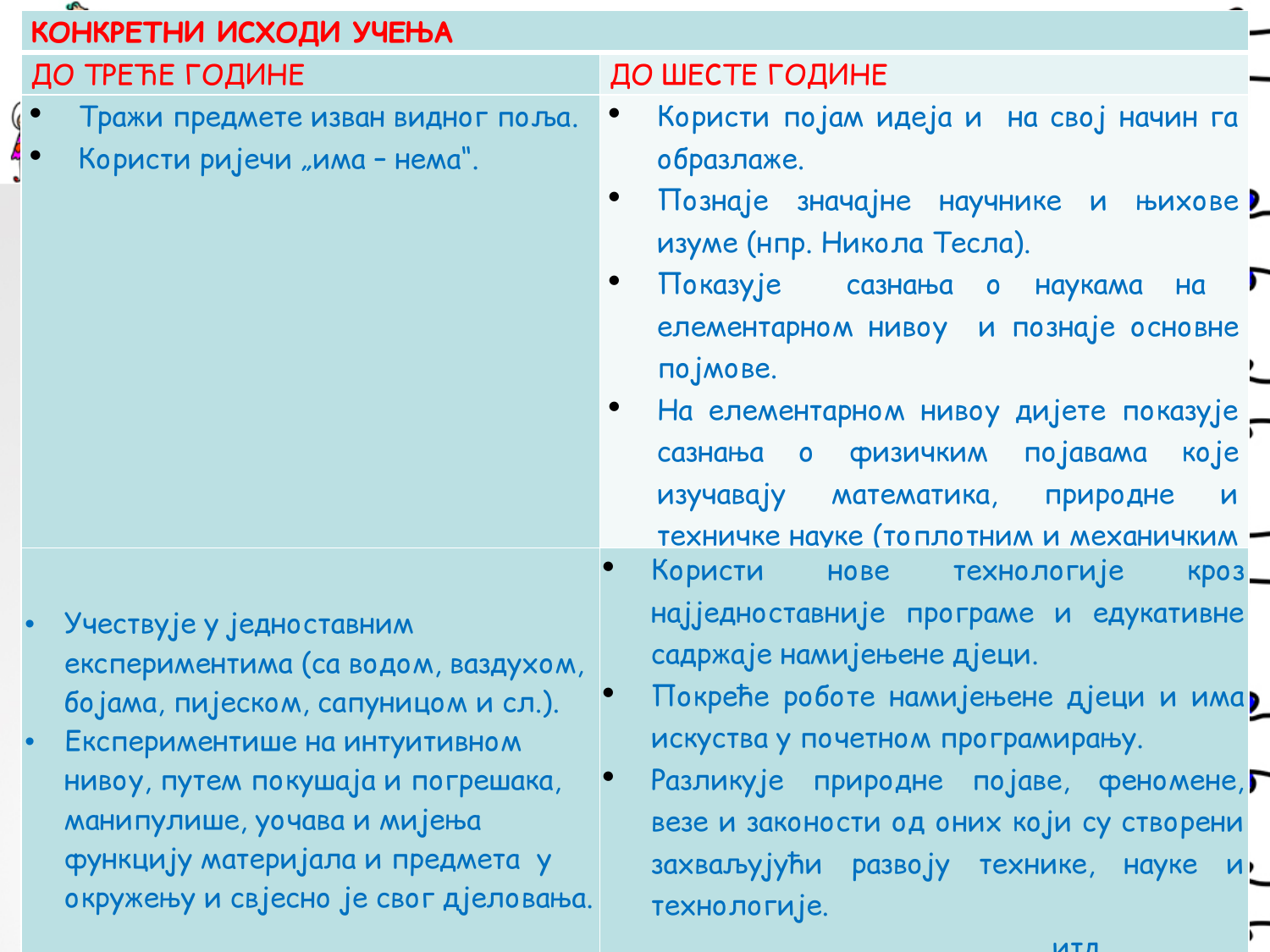

| КОНКРЕТНИ ИСХОДИ УЧЕЊА |  |
| --- | --- |
| ДО ТРЕЋЕ ГОДИНЕ | ДО ШЕСТЕ ГОДИНЕ |
| Тражи предмете изван видног поља. Користи ријечи „има – нема“. | Користи појам идеја и на свој начин га образлаже. Познаје значајне научнике и њихове изуме (нпр. Никола Тесла). Показује сазнања о наукама на елементарном нивоу и познаје основне појмове. На елементарном нивоу дијете показује сазнања о физичким појавама које изучавају математика, природне и техничке науке (топлотним и механичким појавама, оптици, акустици, магнетизму и електрицитету). |
| Учествује у једноставним експериментима (са водом, ваздухом, бојама, пијеском, сапуницом и сл.). Експериментише на интуитивном нивоу, путем покушаја и погрешака, манипулише, уочава и мијења функцију материјала и предмета у окружењу и свјесно је свог дјеловања. | Користи нове технологије кроз најједноставније програме и едукативне садржаје намијењене дјеци. Покреће роботе намијењене дјеци и има искуства у почетном програмирању. Разликује природне појаве, феномене, везе и законости од оних који су створени захваљујући развоју технике, науке и технологије. итд. |
| --- | --- |